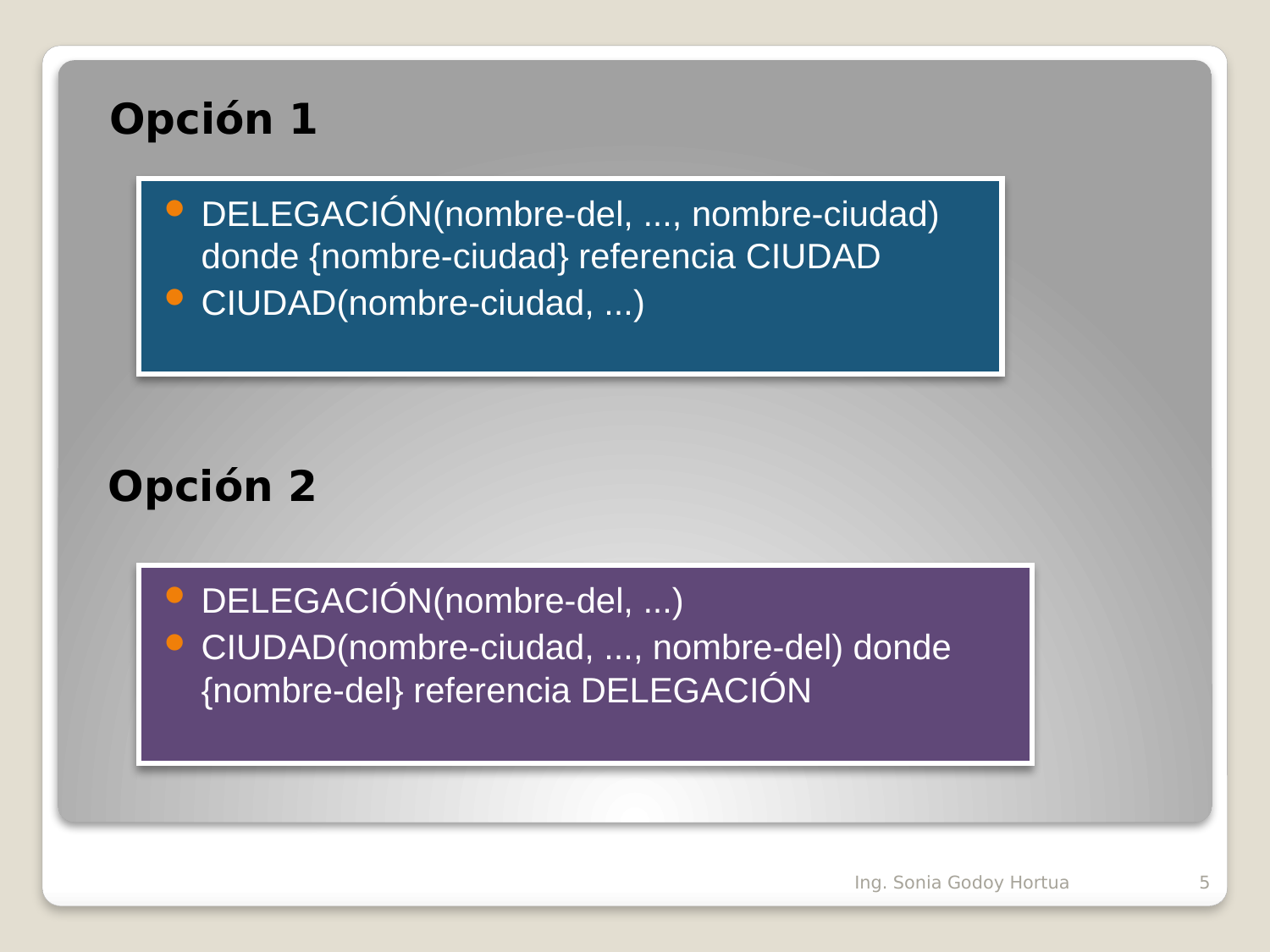

Opción 1
DELEGACIÓN(nombre-del, ..., nombre-ciudad) donde {nombre-ciudad} referencia CIUDAD
CIUDAD(nombre-ciudad, ...)
Opción 2
DELEGACIÓN(nombre-del, ...)
CIUDAD(nombre-ciudad, ..., nombre-del) donde {nombre-del} referencia DELEGACIÓN
Ing. Sonia Godoy Hortua
5